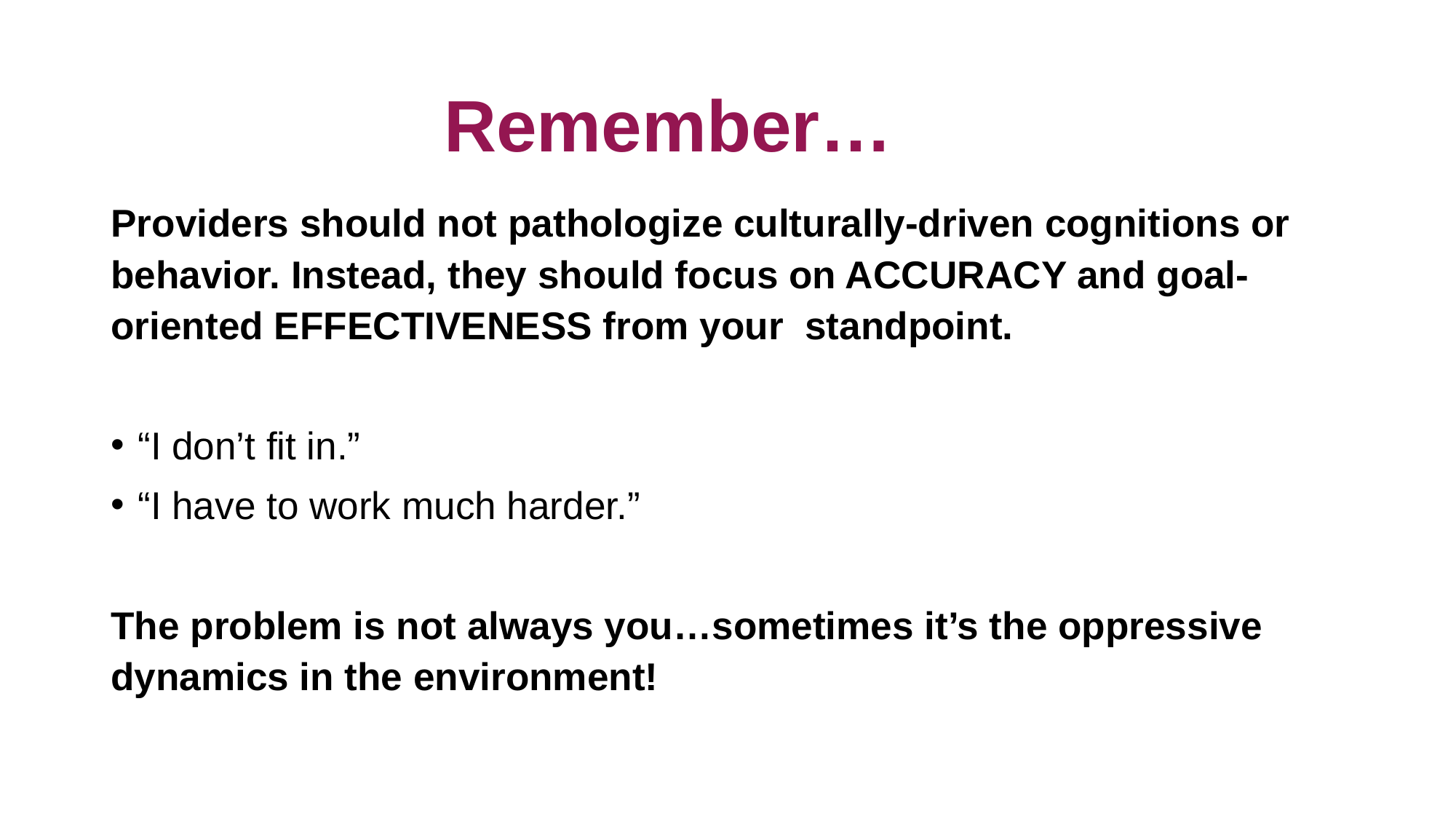

Remember…
Providers should not pathologize culturally-driven cognitions or behavior. Instead, they should focus on ACCURACY and goal-oriented EFFECTIVENESS from your  standpoint.

“I don’t fit in.”
“I have to work much harder.”

The problem is not always you…sometimes it’s the oppressive dynamics in the environment!